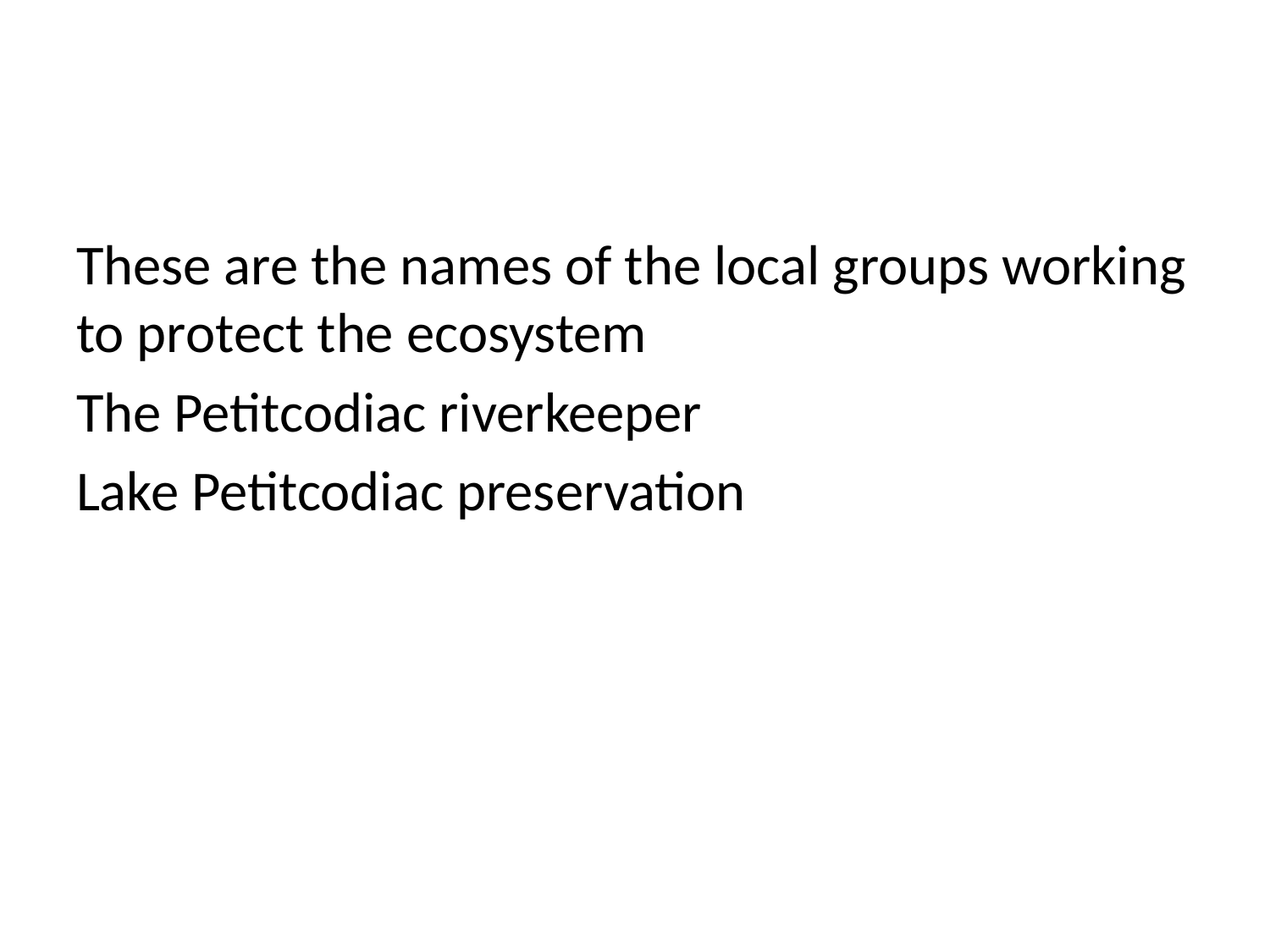

These are the names of the local groups working to protect the ecosystem
The Petitcodiac riverkeeper
Lake Petitcodiac preservation